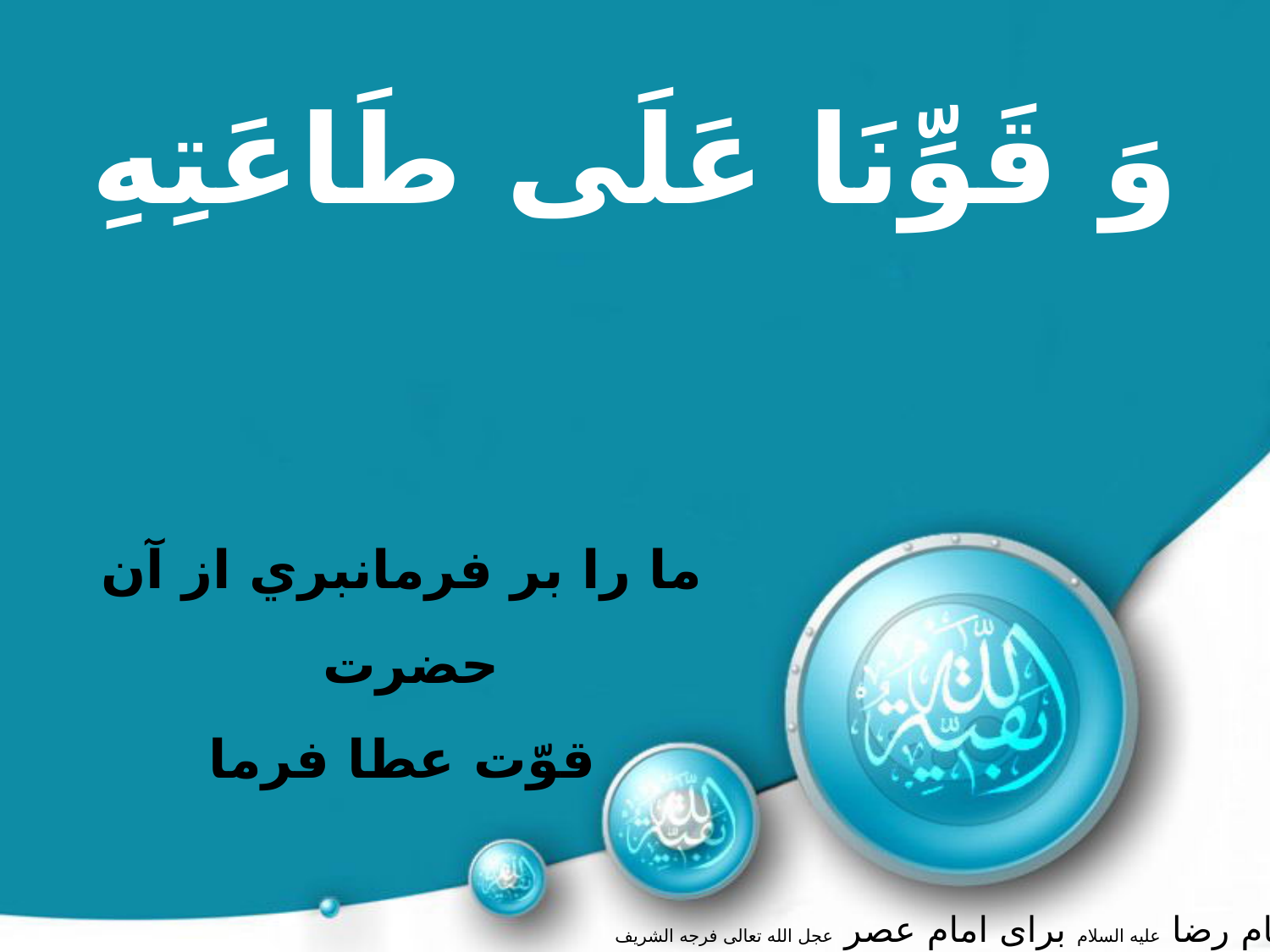

وَ قَوِّنَا عَلَى طَاعَتِهِ
ما را بر فرمانبري از آن حضرت
قوّت عطا فرما